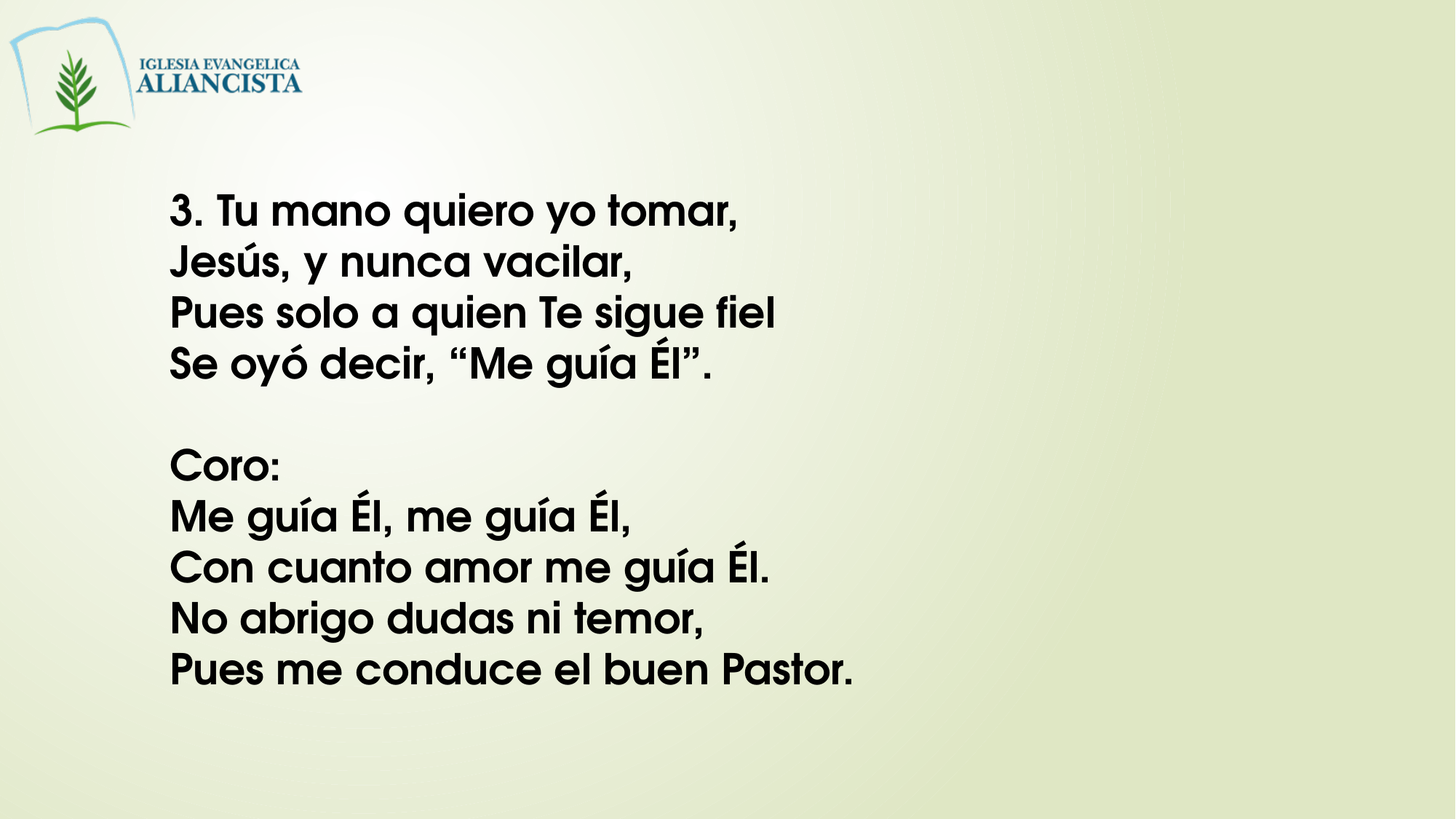

3. Tu mano quiero yo tomar,
Jesús, y nunca vacilar,
Pues solo a quien Te sigue fiel
Se oyó decir, “Me guía Él”.

Coro:
Me guía Él, me guía Él,
Con cuanto amor me guía Él.
No abrigo dudas ni temor,
Pues me conduce el buen Pastor.